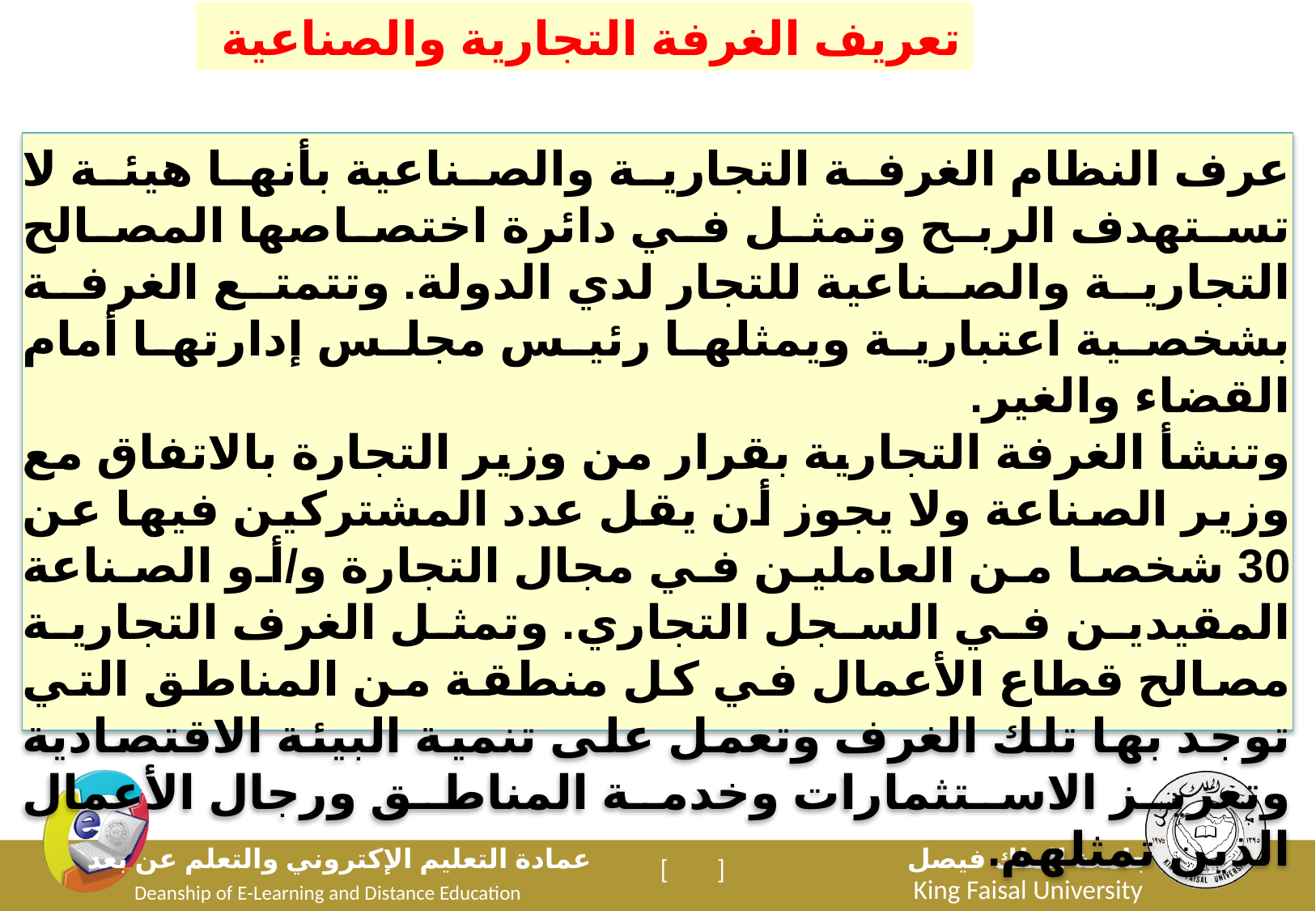

تعريف الغرفة التجارية والصناعية
عرف النظام الغرفة التجارية والصناعية بأنها هيئة لا تستهدف الربح وتمثل في دائرة اختصاصها المصالح التجارية والصناعية للتجار لدي الدولة. وتتمتع الغرفة بشخصية اعتبارية ويمثلها رئيس مجلس إدارتها أمام القضاء والغير.
وتنشأ الغرفة التجارية بقرار من وزير التجارة بالاتفاق مع وزير الصناعة ولا يجوز أن يقل عدد المشتركين فيها عن 30 شخصا من العاملين في مجال التجارة و/أو الصناعة المقيدين في السجل التجاري. وتمثل الغرف التجارية مصالح قطاع الأعمال في كل منطقة من المناطق التي توجد بها تلك الغرف وتعمل على تنمية البيئة الاقتصادية وتعزيز الاستثمارات وخدمة المناطق ورجال الأعمال الذين تمثلهم.